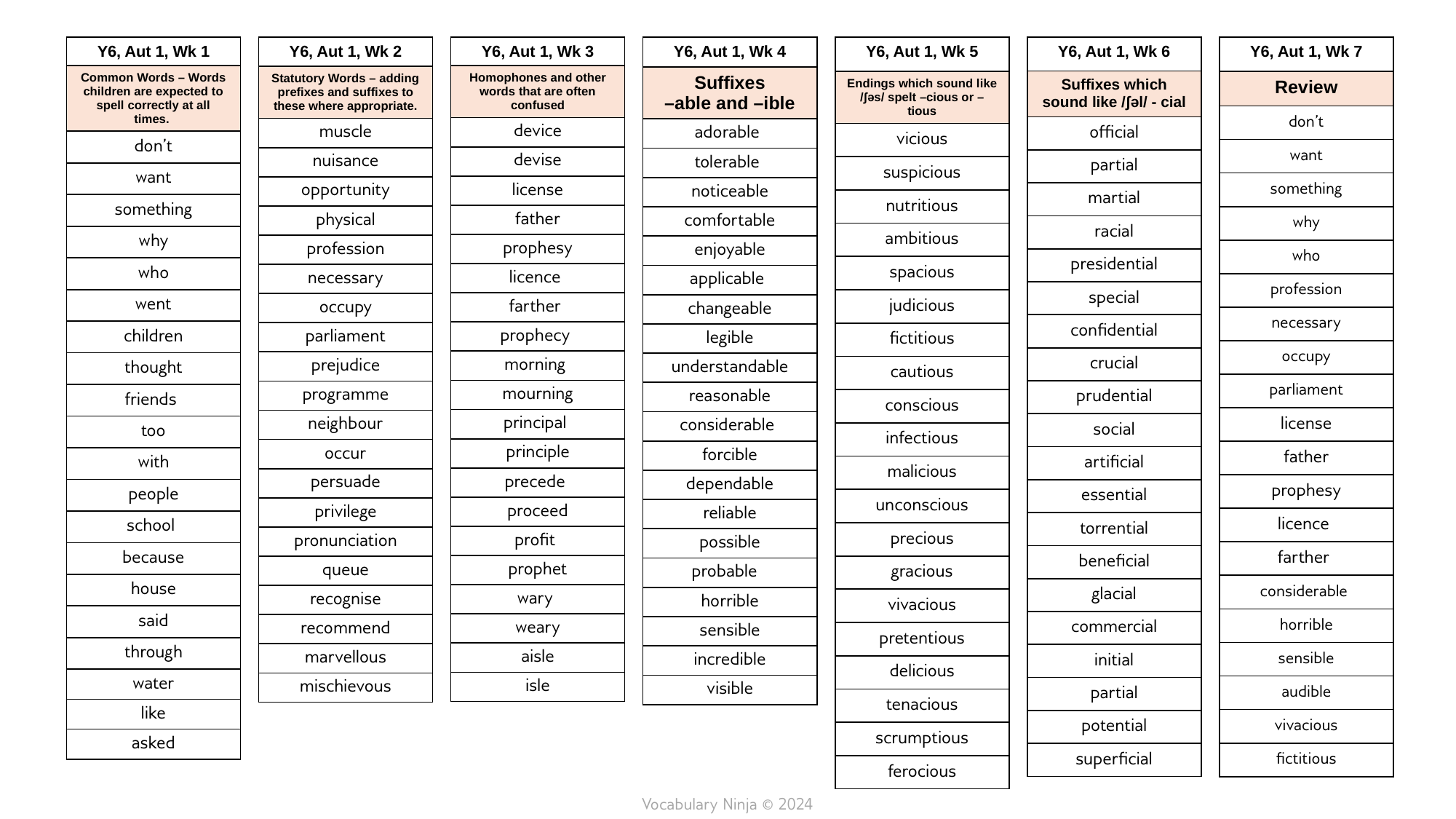

| Y6, Aut 1, Wk 7 |
| --- |
| Review |
| don’t |
| want |
| something |
| why |
| who |
| profession |
| necessary |
| occupy |
| parliament |
| license |
| father |
| prophesy |
| licence |
| farther |
| considerable |
| horrible |
| sensible |
| audible |
| vivacious |
| fictitious |
| Y6, Aut 1, Wk 5 |
| --- |
| Endings which sound like /ʃəs/ spelt –cious or –tious |
| vicious |
| suspicious |
| nutritious |
| ambitious |
| spacious |
| judicious |
| fictitious |
| cautious |
| conscious |
| infectious |
| malicious |
| unconscious |
| precious |
| gracious |
| vivacious |
| pretentious |
| delicious |
| tenacious |
| scrumptious |
| ferocious |
| Y6, Aut 1, Wk 6 |
| --- |
| Suffixes which sound like /ʃəl/ - cial |
| official |
| partial |
| martial |
| racial |
| presidential |
| special |
| confidential |
| crucial |
| prudential |
| social |
| artificial |
| essential |
| torrential |
| beneficial |
| glacial |
| commercial |
| initial |
| partial |
| potential |
| superficial |
| Y6, Aut 1, Wk 2 |
| --- |
| Statutory Words – adding prefixes and suffixes to these where appropriate. |
| muscle |
| nuisance |
| opportunity |
| physical |
| profession |
| necessary |
| occupy |
| parliament |
| prejudice |
| programme |
| neighbour |
| occur |
| persuade |
| privilege |
| pronunciation |
| queue |
| recognise |
| recommend |
| marvellous |
| mischievous |
| Y6, Aut 1, Wk 4 |
| --- |
| Suffixes –able and –ible |
| adorable |
| tolerable |
| noticeable |
| comfortable |
| enjoyable |
| applicable |
| changeable |
| legible |
| understandable |
| reasonable |
| considerable |
| forcible |
| dependable |
| reliable |
| possible |
| probable |
| horrible |
| sensible |
| incredible |
| visible |
| Y6, Aut 1, Wk 1 |
| --- |
| Common Words – Words children are expected to spell correctly at all times. |
| don’t |
| want |
| something |
| why |
| who |
| went |
| children |
| thought |
| friends |
| too |
| with |
| people |
| school |
| because |
| house |
| said |
| through |
| water |
| like |
| asked |
| Y6, Aut 1, Wk 3 |
| --- |
| Homophones and other words that are often confused |
| device |
| devise |
| license |
| father |
| prophesy |
| licence |
| farther |
| prophecy |
| morning |
| mourning |
| principal |
| principle |
| precede |
| proceed |
| profit |
| prophet |
| wary |
| weary |
| aisle |
| isle |
Vocabulary Ninja © 2024